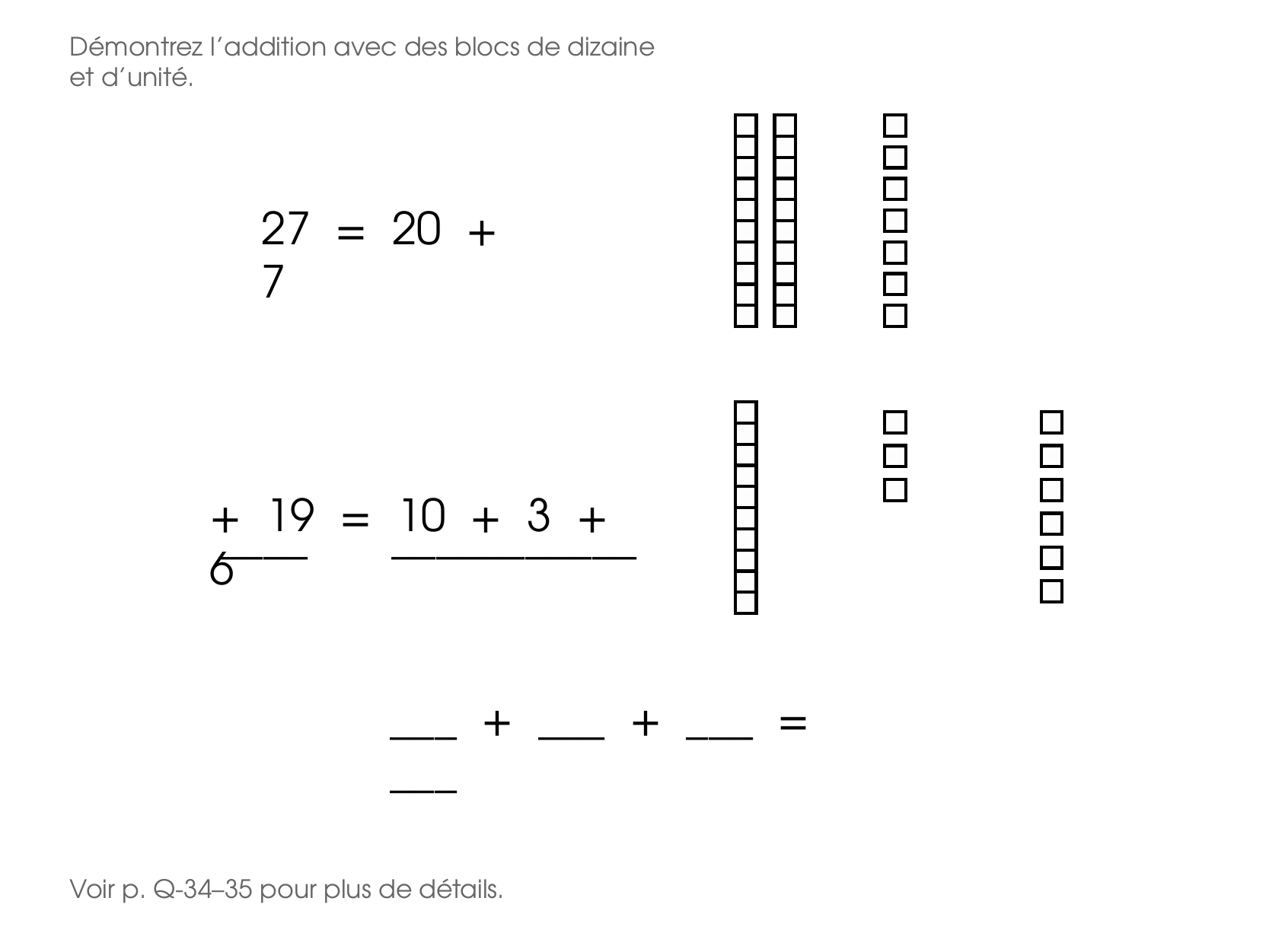

Démontrez l’addition avec des blocs de dizaine et d’unité.

27  =  20  +  7

+  19  =  10  +  3  +  6
____
___________
___  +  ___  +  ___  =  ___
Voir p. Q-34–35 pour plus de détails.